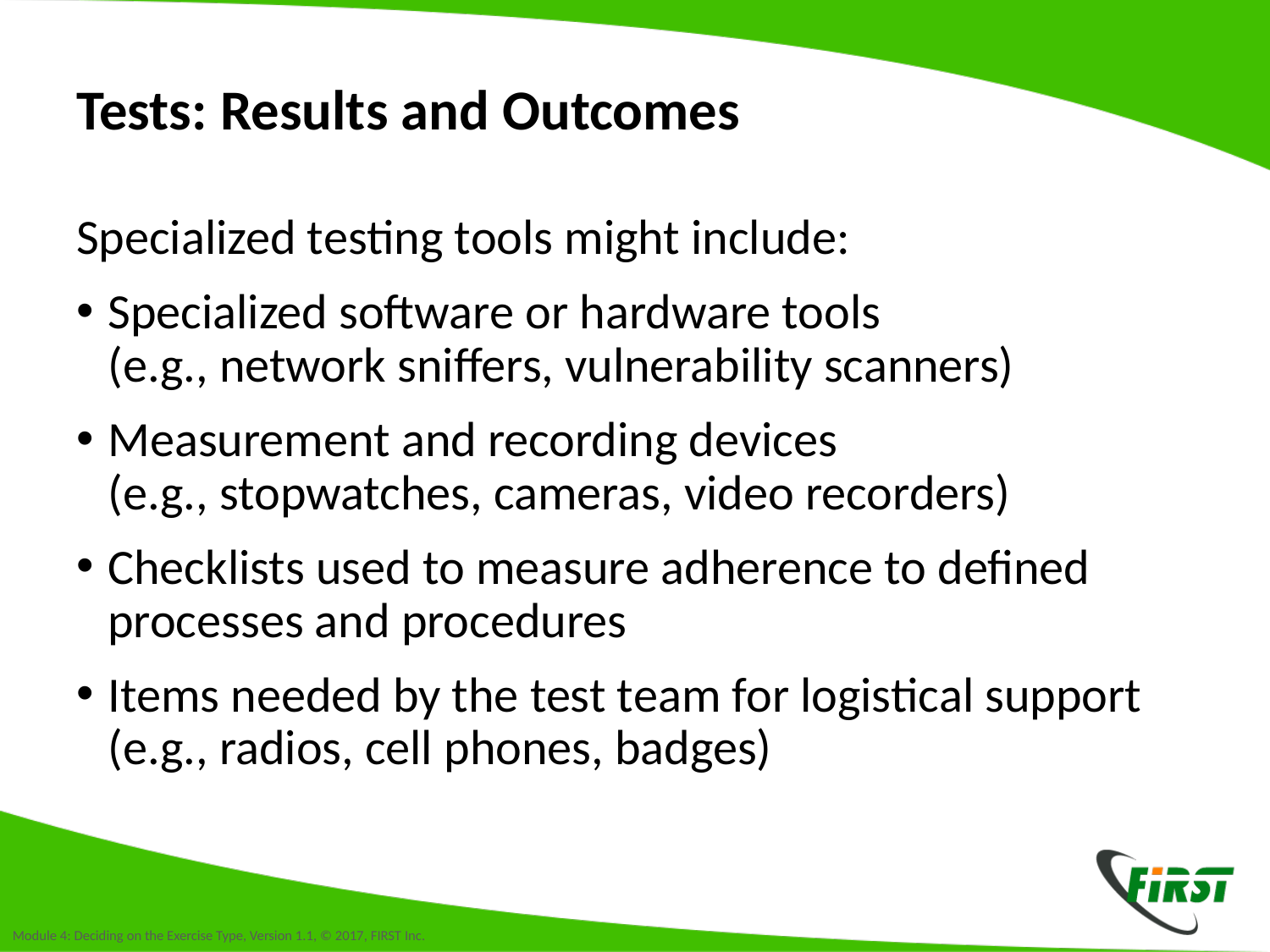

# Tests: Results and Outcomes
Specialized testing tools might include:
Specialized software or hardware tools
(e.g., network sniffers, vulnerability scanners)
Measurement and recording devices
(e.g., stopwatches, cameras, video recorders)
Checklists used to measure adherence to defined
processes and procedures
Items needed by the test team for logistical support
(e.g., radios, cell phones, badges)